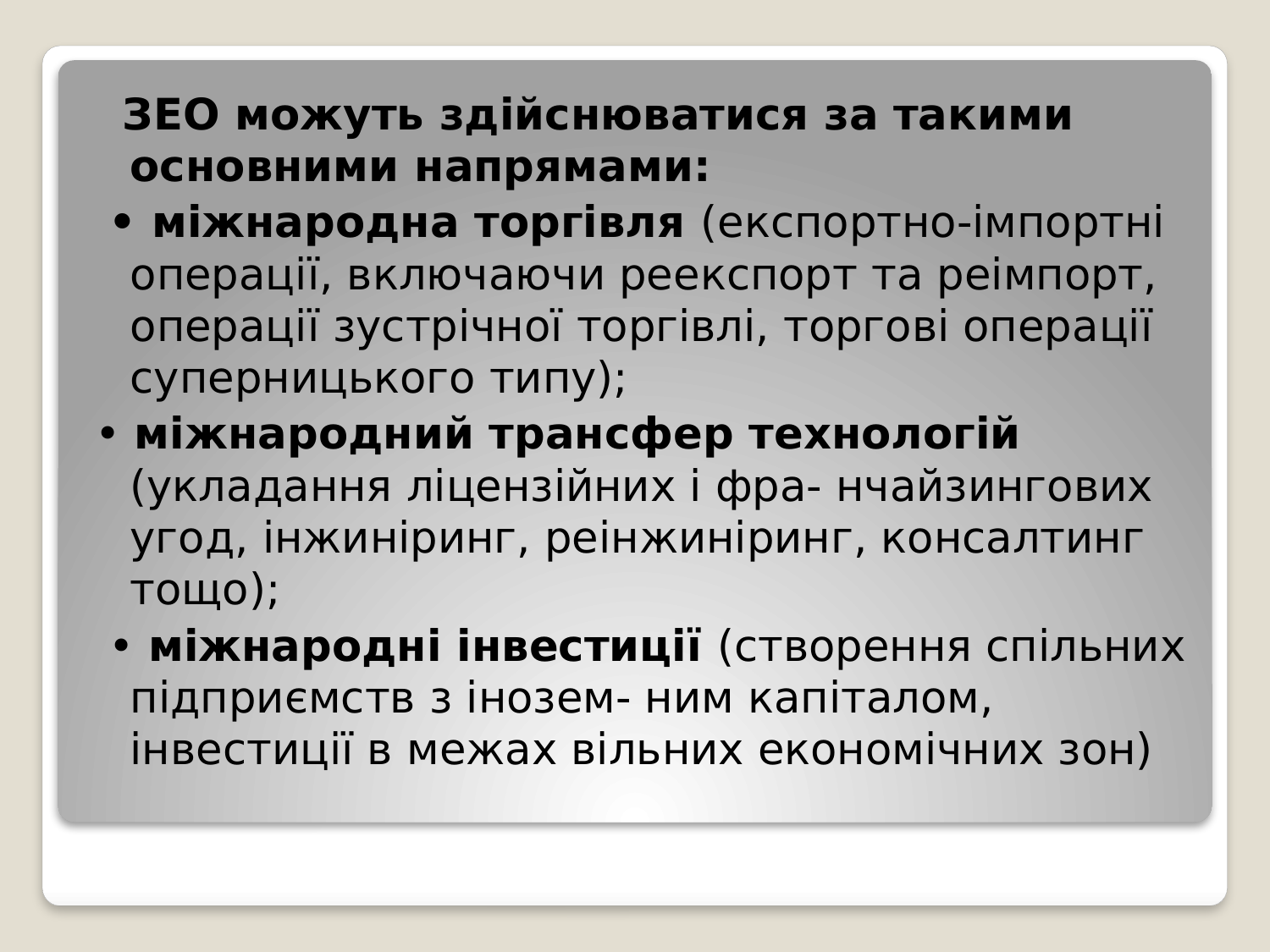

ЗЕО можуть здійснюватися за такими основними напрямами:
 • міжнародна торгівля (експортно-імпортні операції, включаючи реекспорт та реімпорт, операції зустрічної торгівлі, торгові операції суперницького типу);
• міжнародний трансфер технологій (укладання ліцензійних і фра- нчайзингових угод, інжиніринг, реінжиніринг, консалтинг тощо);
 • міжнародні інвестиції (створення спільних підприємств з інозем- ним капіталом, інвестиції в межах вільних економічних зон)